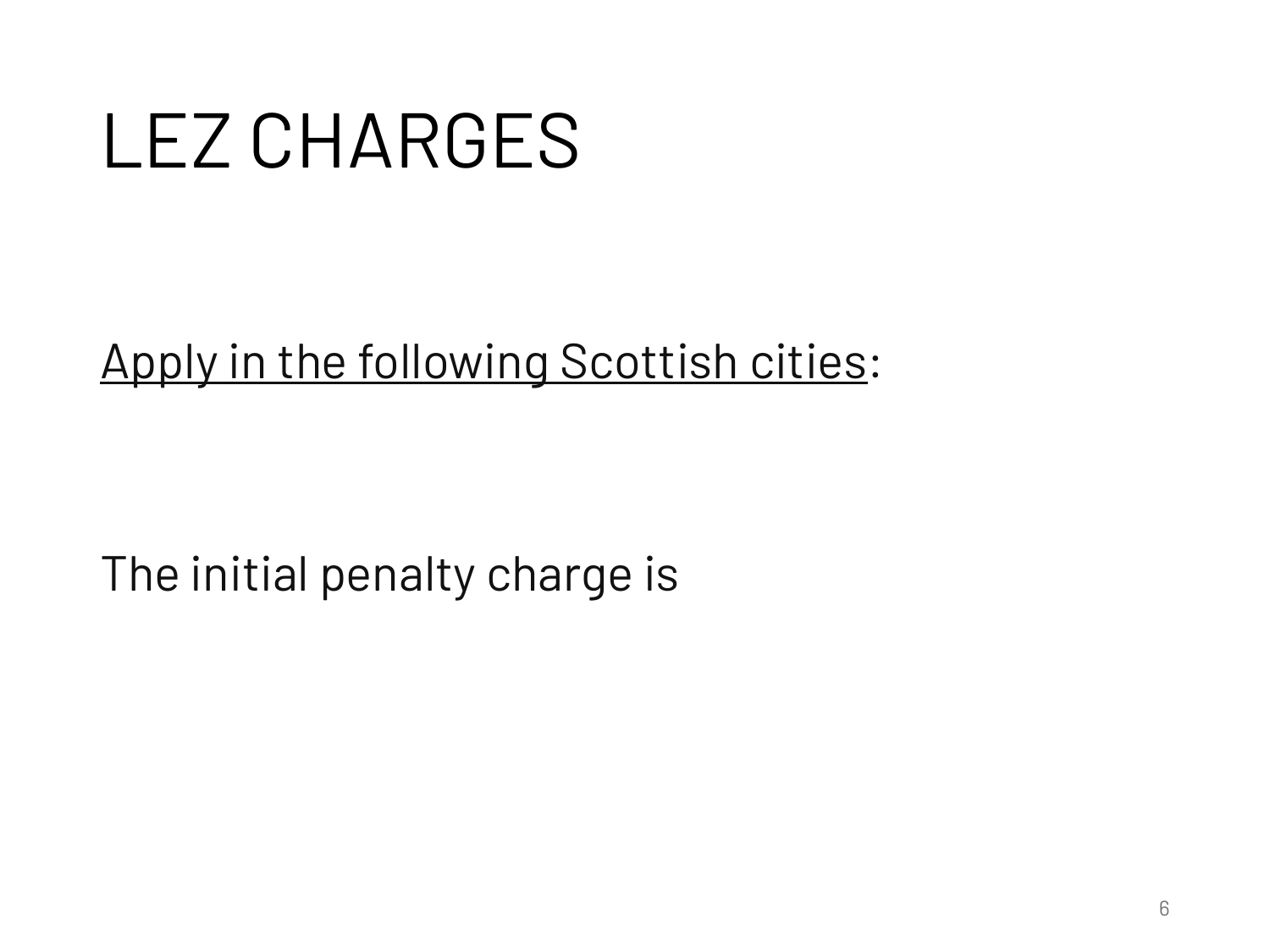

# LEZ CHARGES

Apply in the following Scottish cities:

The initial penalty charge is

6